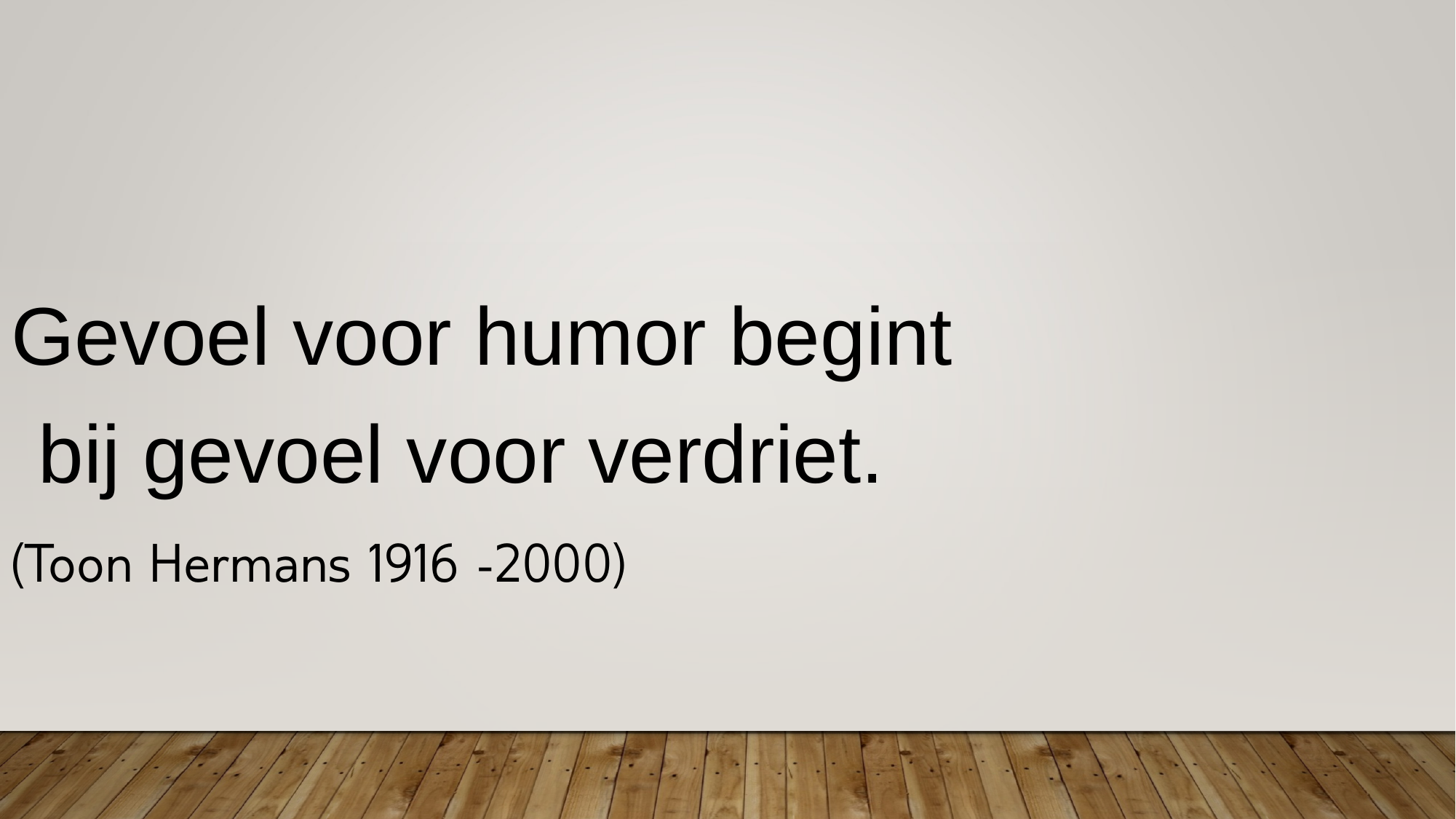

Gevoel voor humor begint bij gevoel voor verdriet.
(Toon Hermans 1916 -2000)